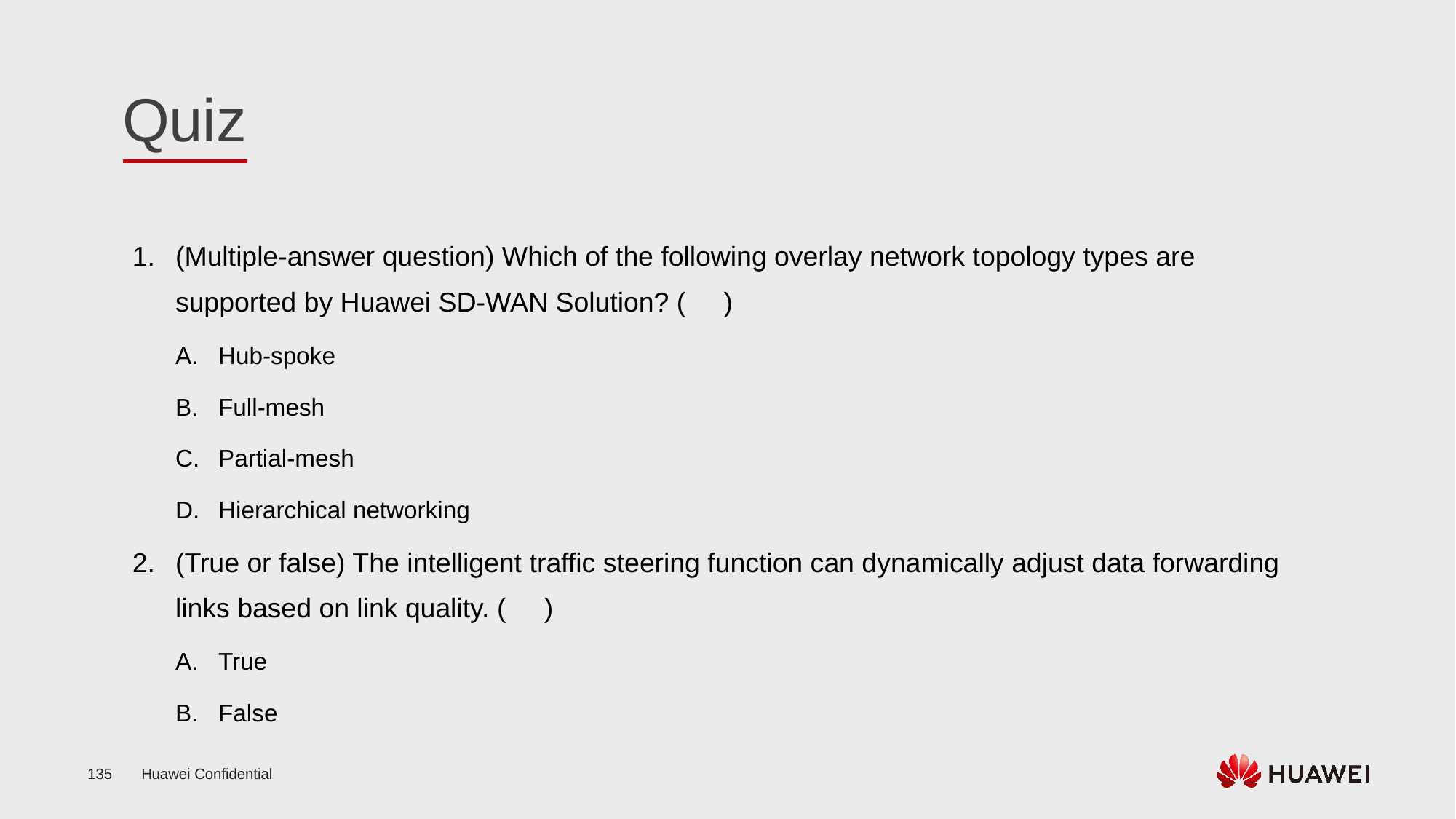

(Multiple-answer question) Which of the following overlay network topology types are supported by Huawei SD-WAN Solution? (     )
Hub-spoke
Full-mesh
Partial-mesh
Hierarchical networking
(True or false) The intelligent traffic steering function can dynamically adjust data forwarding links based on link quality. (     )
True
False